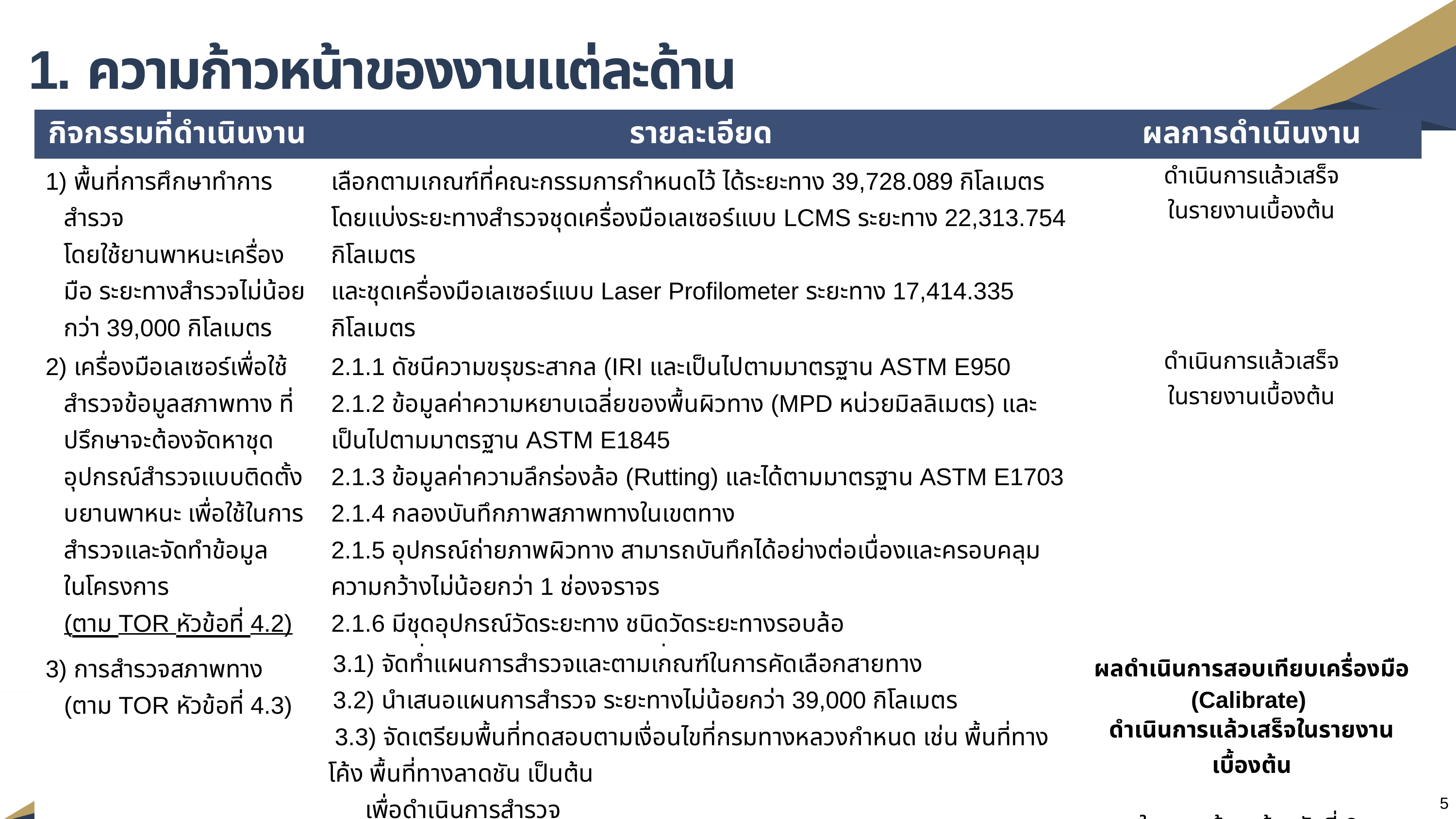

1. ความก้าวหน้าของงานแต่ละด้าน
| กิจกรรมที่ดำเนินงาน | รายละเอียด | ผลการดำเนินงาน |
| --- | --- | --- |
| 1) พื้นที่การศึกษาทำการสำรวจ โดยใช้ยานพาหนะเครื่องมือ ระยะทางสำรวจไม่น้อยกว่า 39,000 กิโลเมตร (ตาม TOR หัวข้อที่ 4.1) | เลือกตามเกณฑ์ที่คณะกรรมการกำหนดไว้ ได้ระยะทาง 39,728.089 กิโลเมตร โดยแบ่งระยะทางสำรวจชุดเครื่องมือเลเซอร์แบบ LCMS ระยะทาง 22,313.754 กิโลเมตร และชุดเครื่องมือเลเซอร์แบบ Laser Profilometer ระยะทาง 17,414.335 กิโลเมตร | ดำเนินการแล้วเสร็จ ในรายงานเบื้องต้น |
| 2) เครื่องมือเลเซอร์เพื่อใช้สำรวจข้อมูลสภาพทาง ที่ปรึกษาจะต้องจัดหาชุดอุปกรณ์สำรวจแบบติดตั้งบยานพาหนะ เพื่อใช้ในการสำรวจและจัดทำข้อมูล ในโครงการ (ตาม TOR หัวข้อที่ 4.2) | 2.1.1 ดัชนีความขรุขระสากล (IRI และเป็นไปตามมาตรฐาน ASTM E950 2.1.2 ข้อมูลค่าความหยาบเฉลี่ยของพื้นผิวทาง (MPD หน่วยมิลลิเมตร) และเป็นไปตามมาตรฐาน ASTM E1845 2.1.3 ข้อมูลค่าความลึกร่องล้อ (Rutting) และได้ตามมาตรฐาน ASTM E1703 2.1.4 กลองบันทึกภาพสภาพทางในเขตทาง 2.1.5 อุปกรณ์ถ่ายภาพผิวทาง สามารถบันทึกได้อย่างต่อเนื่องและครอบคลุมความกว้างไม่น้อยกว่า 1 ช่องจราจร 2.1.6 มีชุดอุปกรณ์วัดระยะทาง ชนิดวัดระยะทางรอบล้อ 2.1.7 เครื่องวัดระยะทาง (DMI) เครื่องระบุพิกัดด้วยดาวเทียม (Differentials Global Position System : DGPS) | ดำเนินการแล้วเสร็จ ในรายงานเบื้องต้น |
| 3) การสำรวจสภาพทาง (ตาม TOR หัวข้อที่ 4.3) | 3.1) จัดทำแผนการสำรวจและตามเกณฑ์ในการคัดเลือกสายทาง 3.2) นำเสนอแผนการสำรวจ ระยะทางไม่น้อยกว่า 39,000 กิโลเมตร 3.3) จัดเตรียมพื้นที่ทดสอบตามเงื่อนไขที่กรมทางหลวงกำหนด เช่น พื้นที่ทางโค้ง พื้นที่ทางลาดชัน เป็นต้น เพื่อดำเนินการสำรวจ 3.4) ดำเนินการสอบเทียบเครื่องมือ (Calibrate) ที่ใช้ในการสำรวจในพื้นที่ตัวอย่าง โดยทดสอบทั้งผิวทางลาดยาง และผิวทางคอนกรีต 3.5) ดำเนินการทดสอบการถ่ายภาพผิวทางและสองข้างทางในพื้นที่ทดสอบ | ผลดำเนินการสอบเทียบเครื่องมือ (Calibrate) ดำเนินการแล้วเสร็จในรายงานเบื้องต้น ในความก้าวหน้าฉบับที่ 2 ระยะทางสำรวจปัจจุบัน อยู่ที่ 32,392.718 กิโลเมตร |
| 4) การประมวลผลข้อมูลจากการสำรวจ (ตาม TOR หัวข้อที่ 4.4) | 4.1) การประมวลผลข้อมูลจากชุดเครื่องมือเลเซอร์ 4.2) การประมวลผลข้อมูลสภาพผิวทาง ประกอบด้วยการประมวลผลข้อมูลความเสียหาย (Surface Distress) 4.3) การประมวลผลข้อมูลภาพถ่ายถนนและสองข้างทาง ที่มีความละเอียด 1,600x1,200 | อยู่ระหว่างกำลังดำเนินงาน ระยะทางประมวลผลข้อมูลปัจจุบัน ระยะทาง 27,898.524 กิโลเมตร |
5